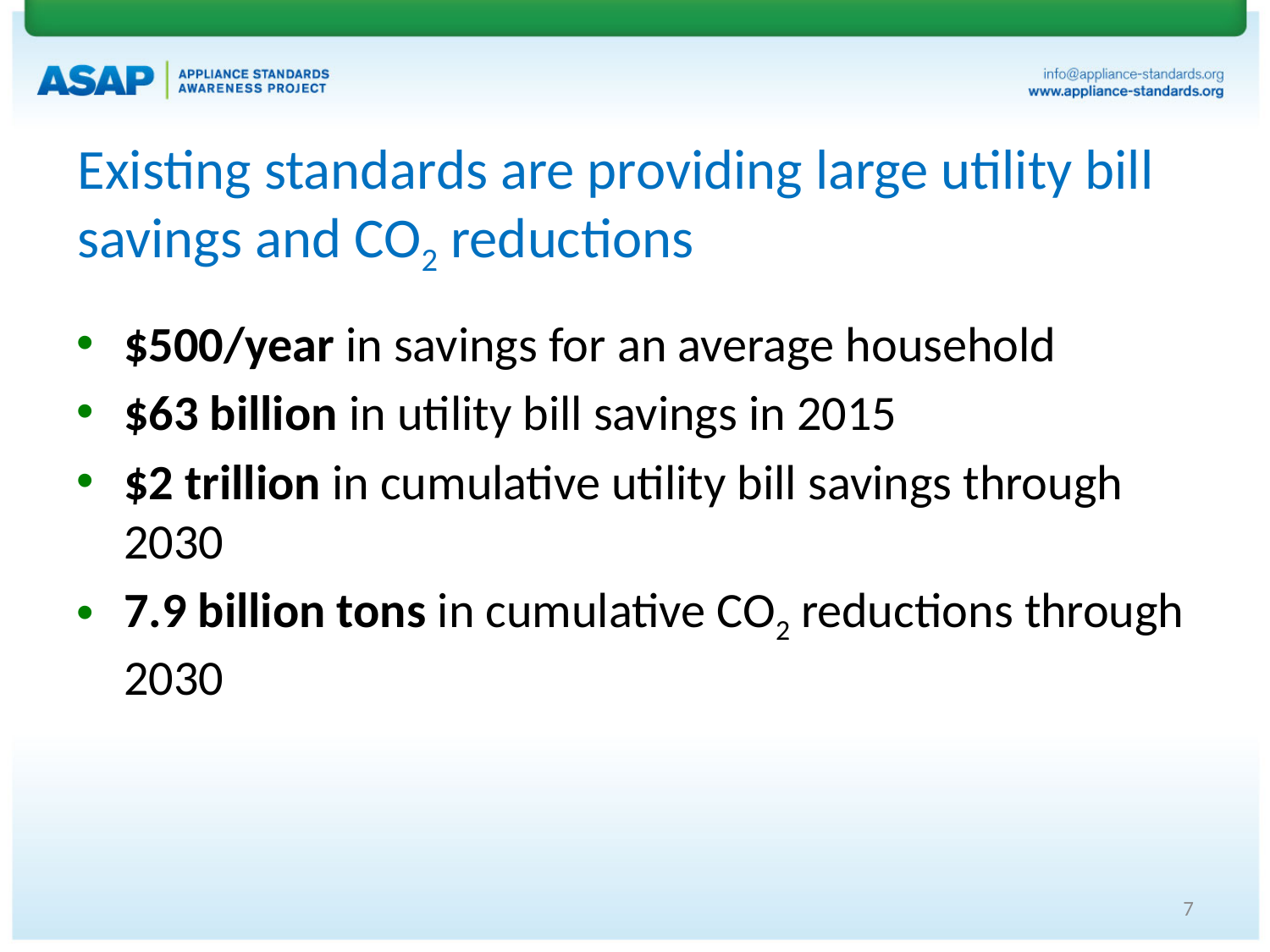

# Existing standards are providing large utility bill savings and CO2 reductions
$500/year in savings for an average household
$63 billion in utility bill savings in 2015
$2 trillion in cumulative utility bill savings through 2030
7.9 billion tons in cumulative CO2 reductions through 2030
7